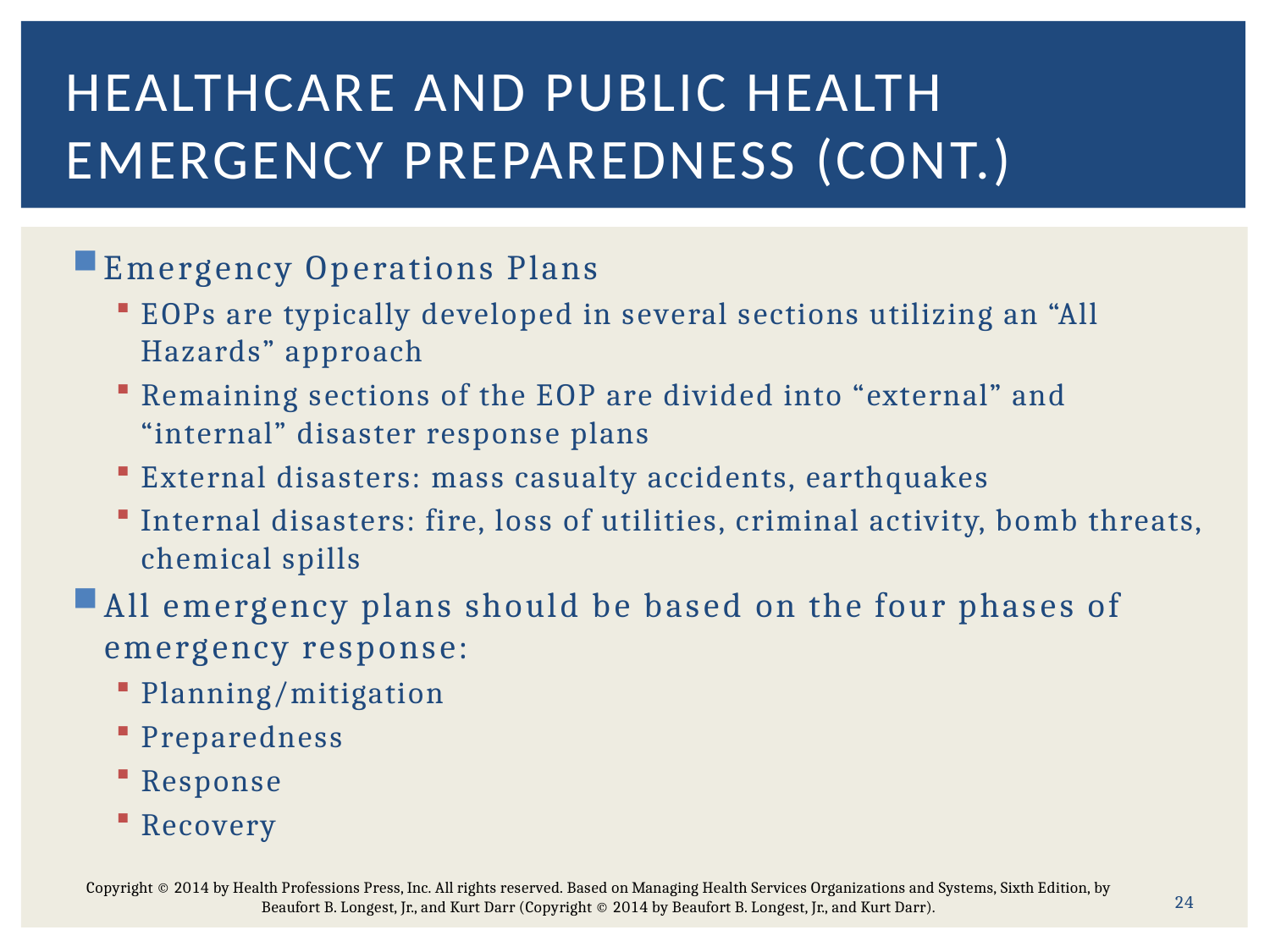

# Healthcare and Public Health Emergency Preparedness (CONT.)
Emergency Operations Plans
EOPs are typically developed in several sections utilizing an “All Hazards” approach
Remaining sections of the EOP are divided into “external” and “internal” disaster response plans
External disasters: mass casualty accidents, earthquakes
Internal disasters: fire, loss of utilities, criminal activity, bomb threats, chemical spills
All emergency plans should be based on the four phases of emergency response:
Planning/mitigation
Preparedness
Response
Recovery
24